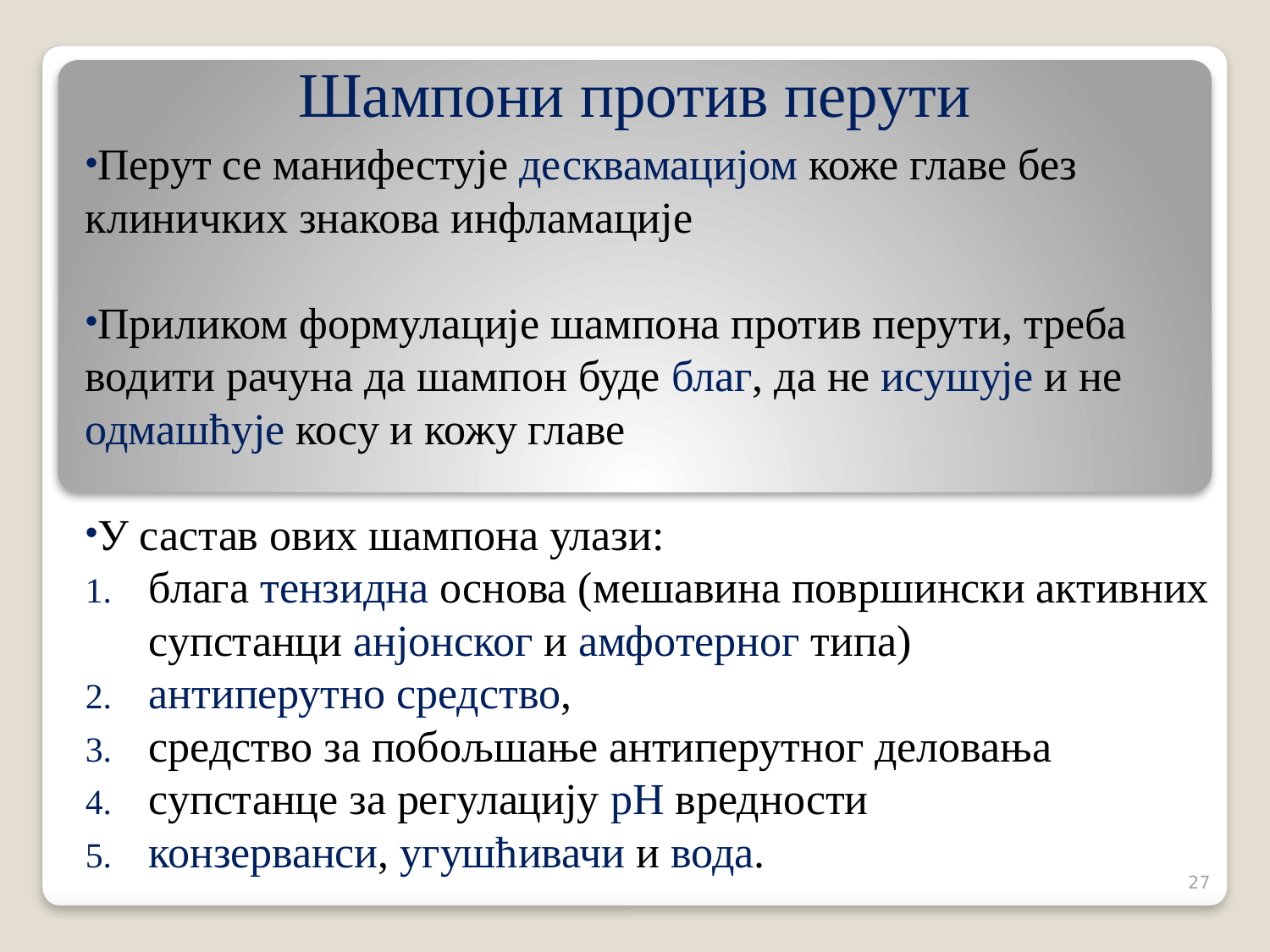

# Шампони против перути
Перут се манифестује десквамацијом коже главе без клиничких знакова инфламације

Приликом формулације шампона против перути, треба водити рачуна да шампон буде благ, да не исушује и не одмашћује косу и кожу главе

У састав ових шампона улази:
блага тензидна основа (мешавина површински активних супстанци анјонског и амфотерног типа)
антиперутно средство,
средство за побољшање антиперутног деловања
супстанце за регулацију pH вредности
конзерванси, угушћивачи и вода.

27